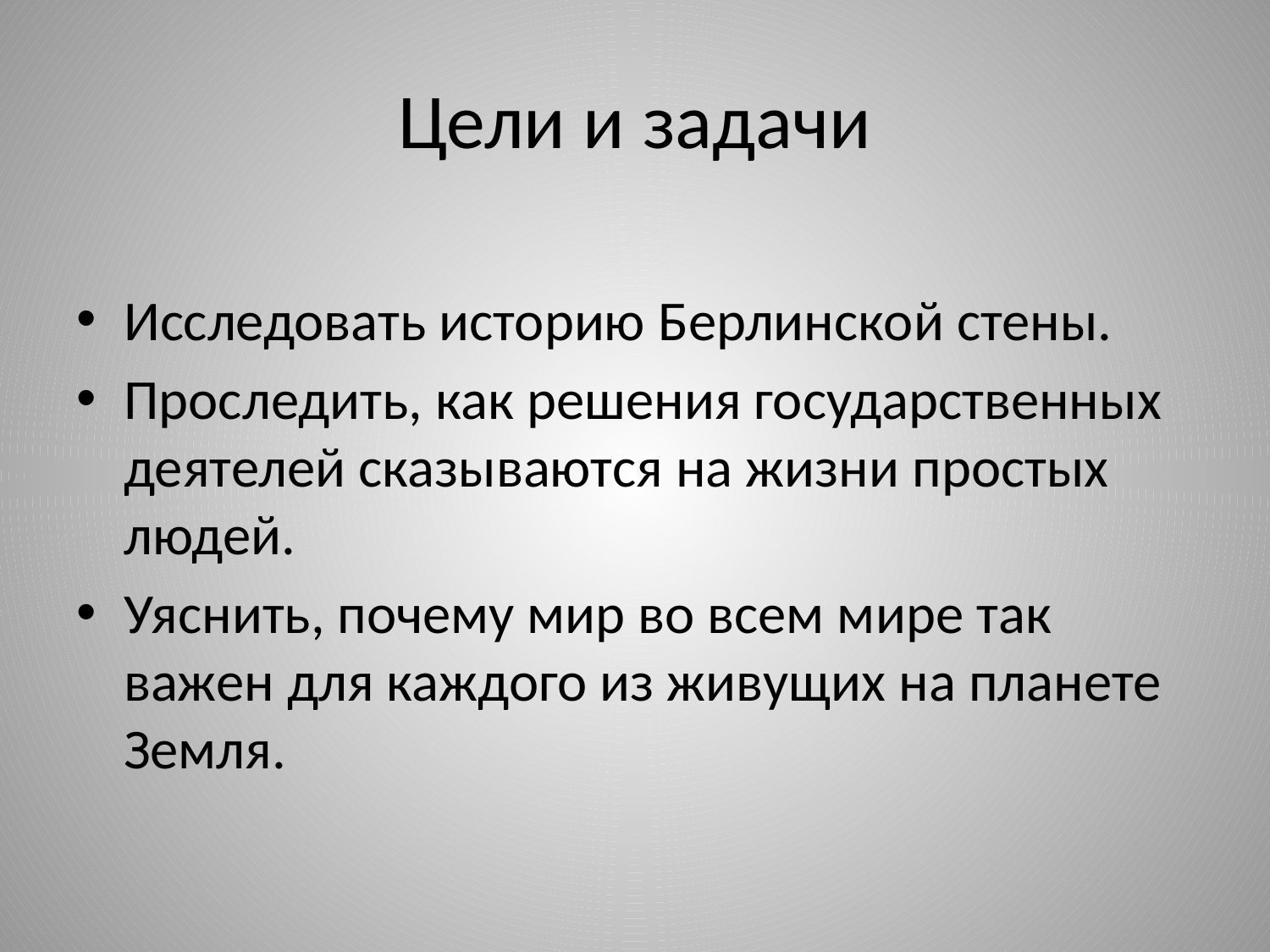

# Цели и задачи
Исследовать историю Берлинской стены.
Проследить, как решения государственных деятелей сказываются на жизни простых людей.
Уяснить, почему мир во всем мире так важен для каждого из живущих на планете Земля.